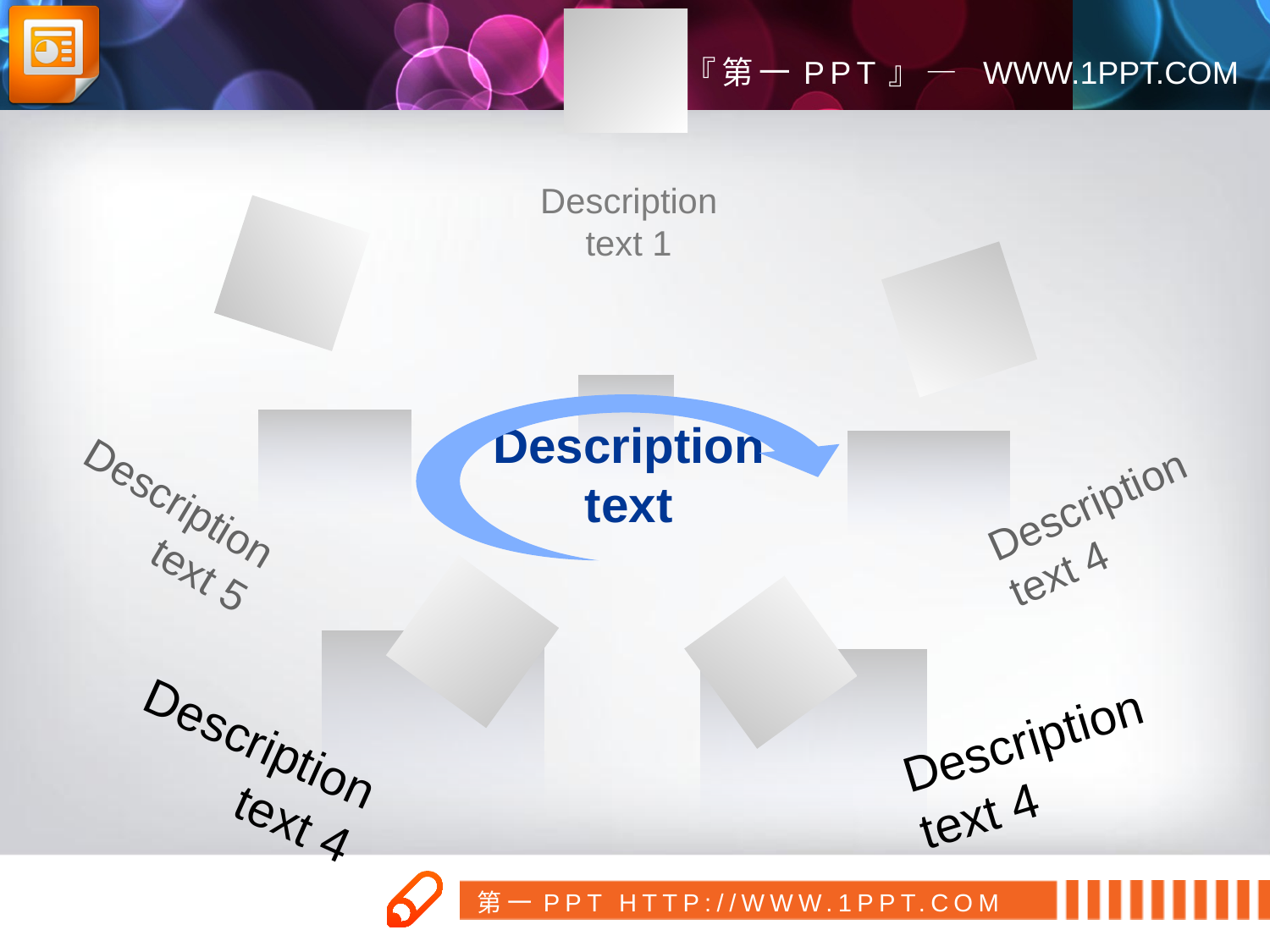

Description
text 1

Description
text
Description
text 5
Description
text 4
Description
text 4
Description
text 4